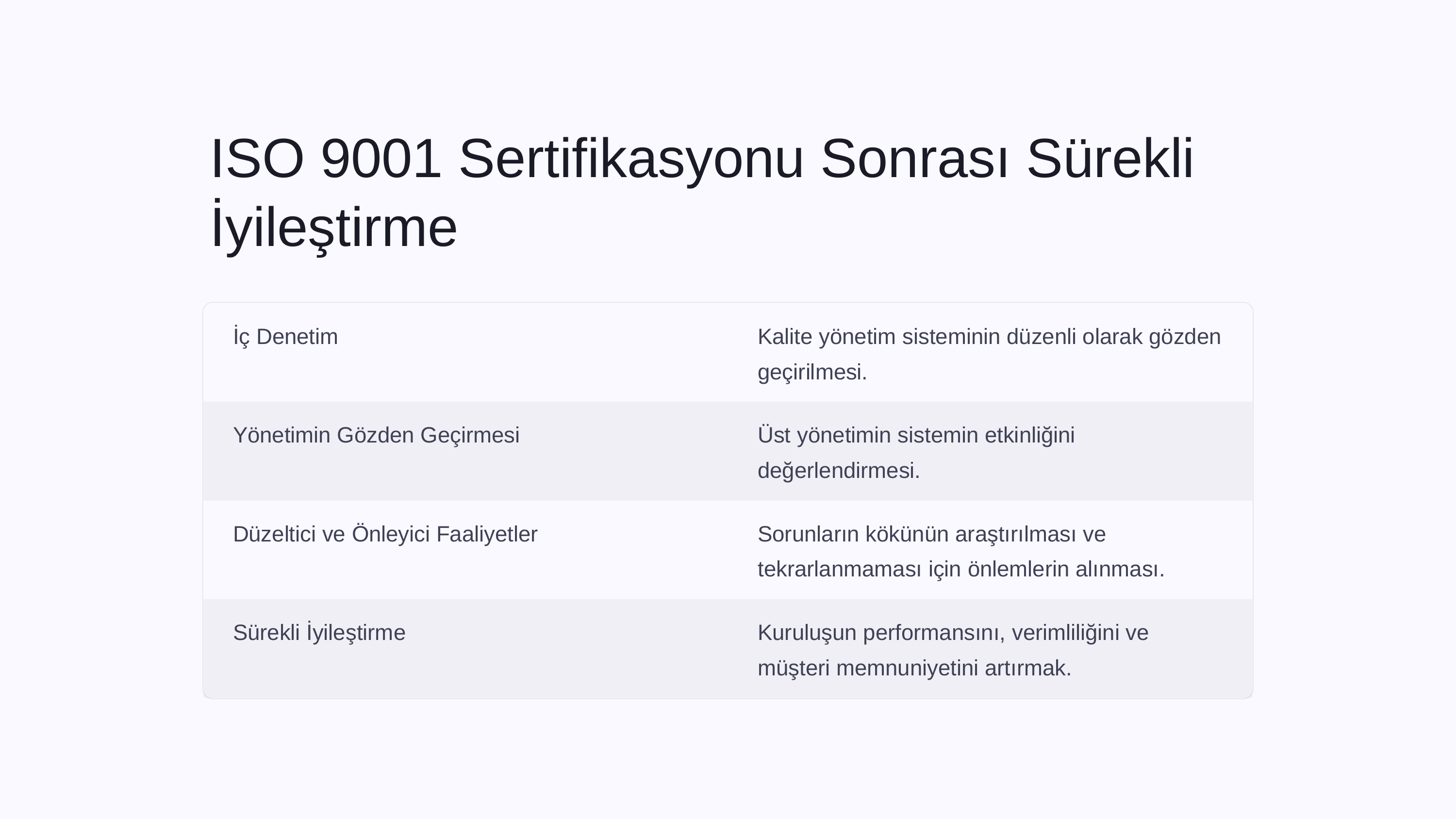

ISO 9001 Sertifikasyonu Sonrası Sürekli İyileştirme

İç Denetim
Kalite yönetim sisteminin düzenli olarak gözden geçirilmesi.

Yönetimin Gözden Geçirmesi
Üst yönetimin sistemin etkinliğini değerlendirmesi.

Düzeltici ve Önleyici Faaliyetler
Sorunların kökünün araştırılması ve tekrarlanmaması için önlemlerin alınması.

Sürekli İyileştirme
Kuruluşun performansını, verimliliğini ve müşteri memnuniyetini artırmak.